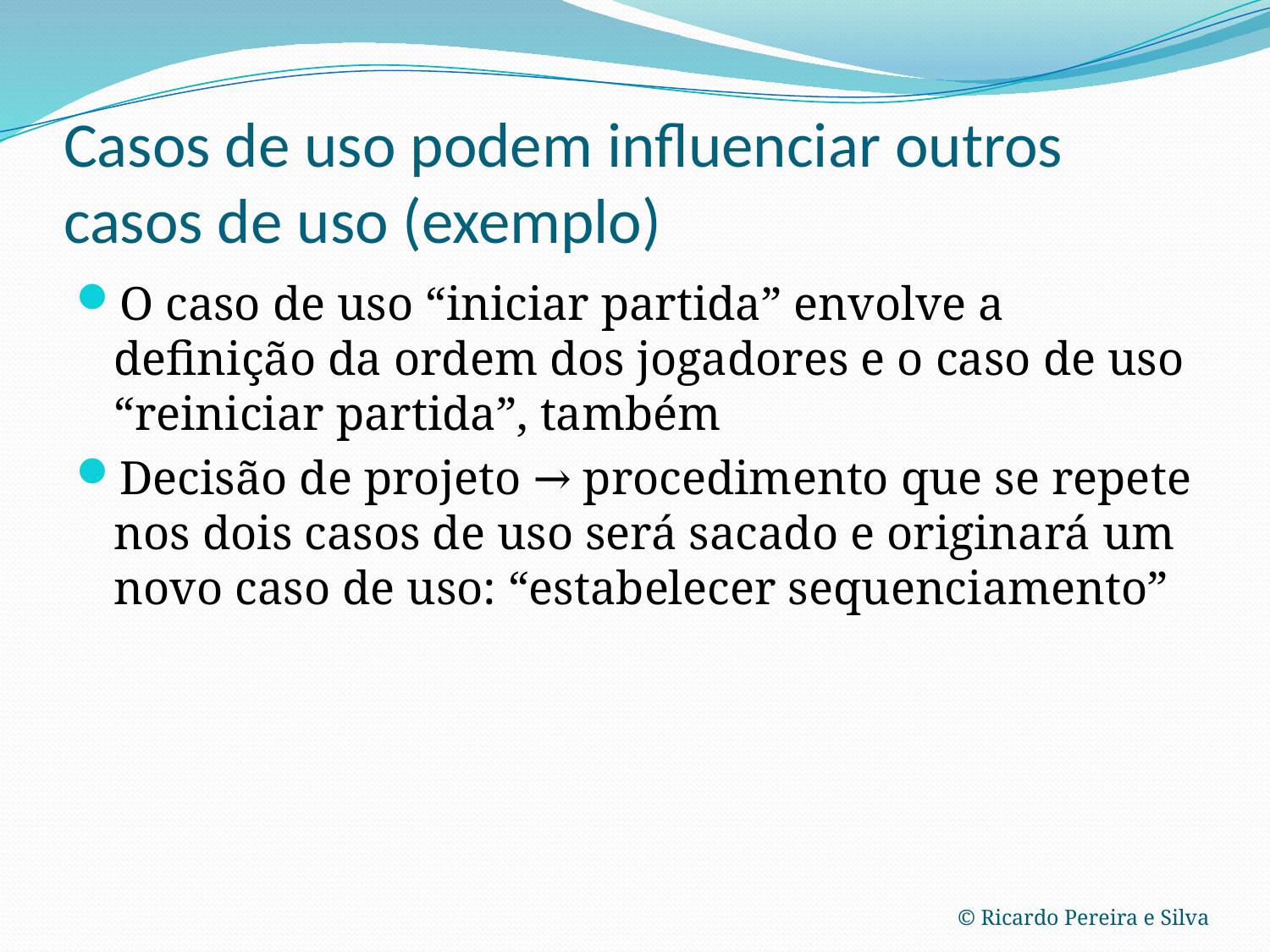

# Casos de uso podem influenciar outros casos de uso (exemplo)
O caso de uso “iniciar partida” envolve a definição da ordem dos jogadores e o caso de uso “reiniciar partida”, também
Decisão de projeto → procedimento que se repete nos dois casos de uso será sacado e originará um novo caso de uso: “estabelecer sequenciamento”
© Ricardo Pereira e Silva